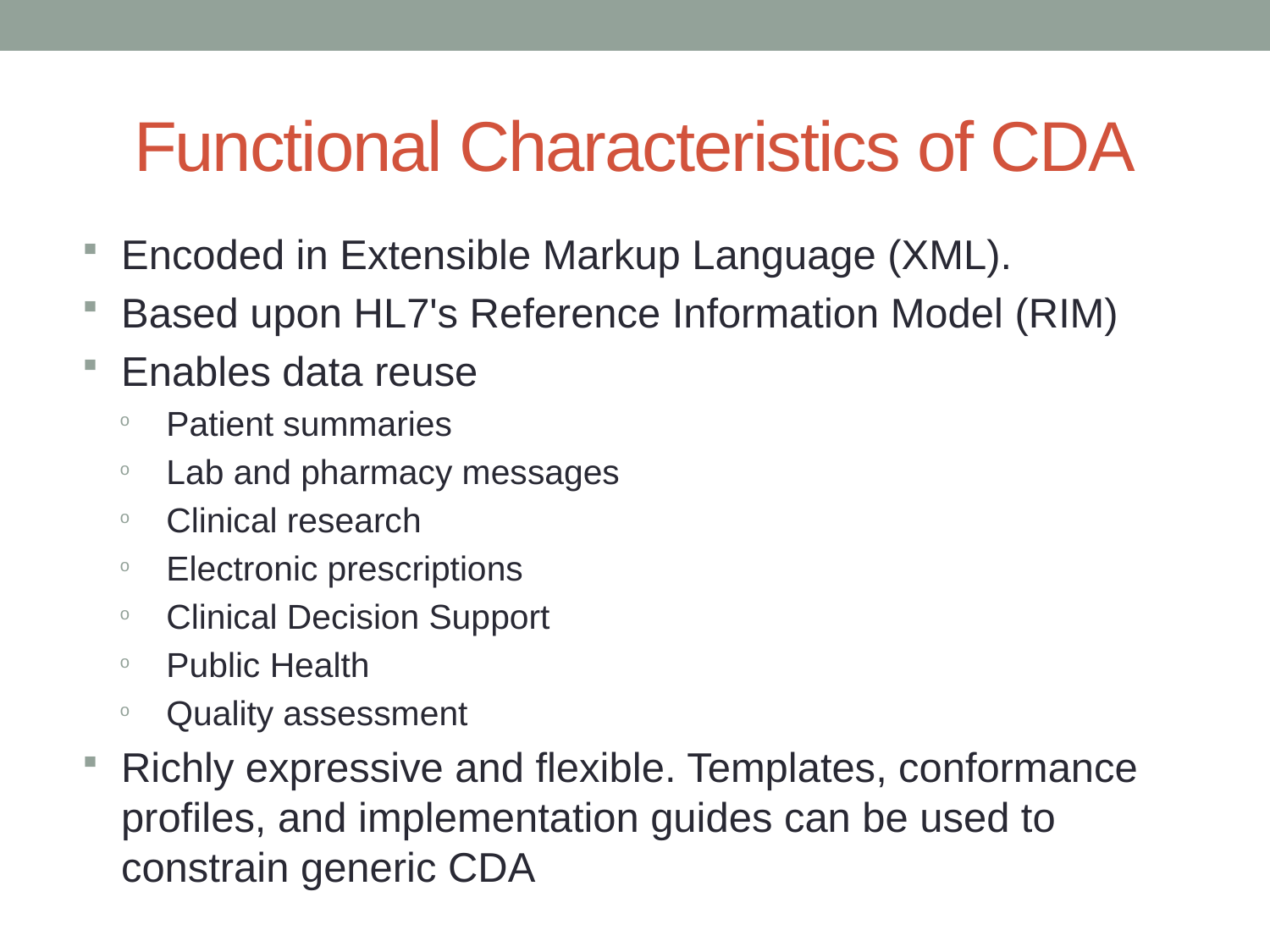

# Functional Characteristics of CDA
Encoded in Extensible Markup Language (XML).
Based upon HL7's Reference Information Model (RIM)
Enables data reuse
Patient summaries
Lab and pharmacy messages
Clinical research
Electronic prescriptions
Clinical Decision Support
Public Health
Quality assessment
Richly expressive and flexible. Templates, conformance profiles, and implementation guides can be used to constrain generic CDA